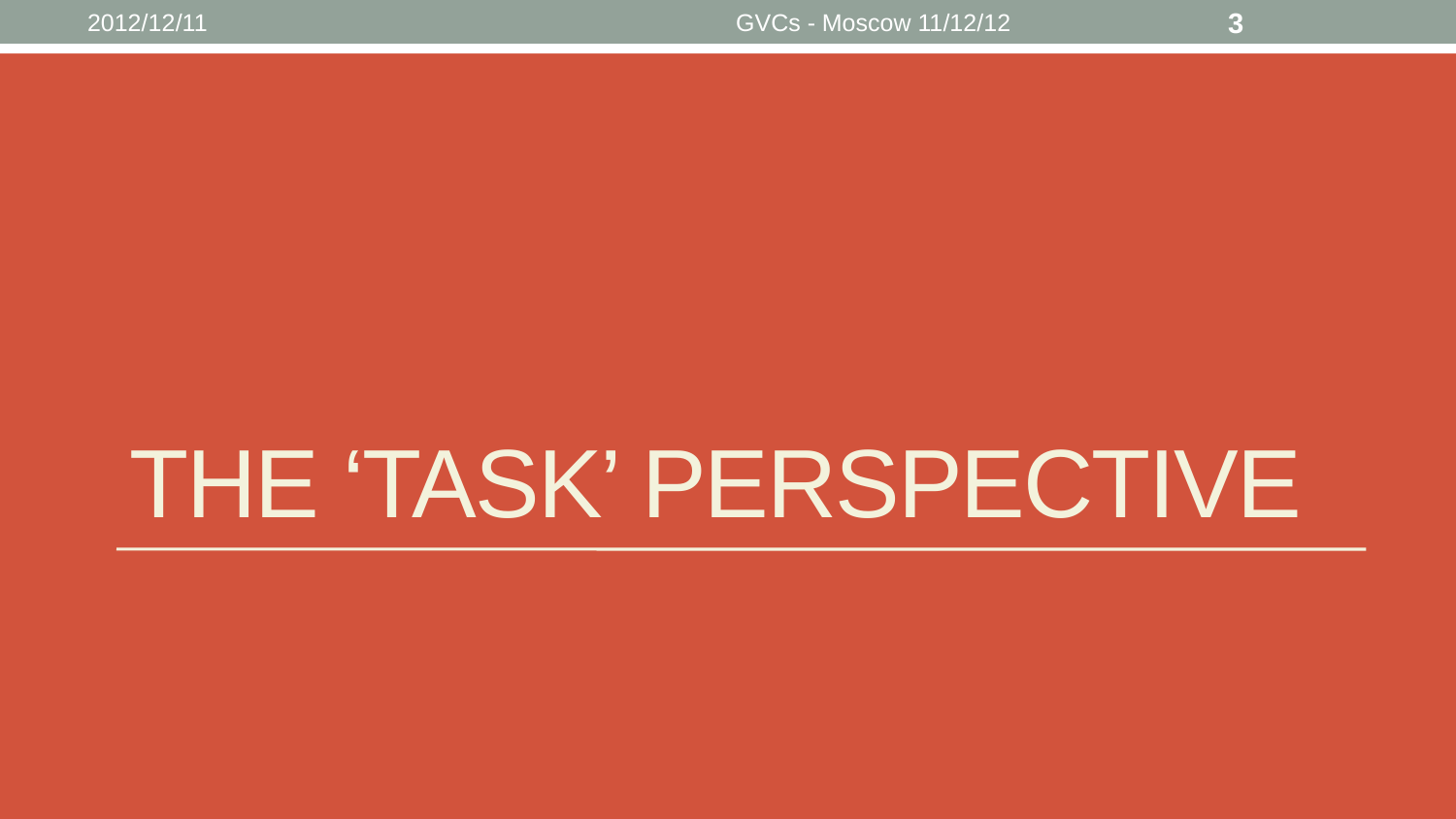

2012/12/11
GVCs - Moscow 11/12/12
3
# The ‘task’ perspective